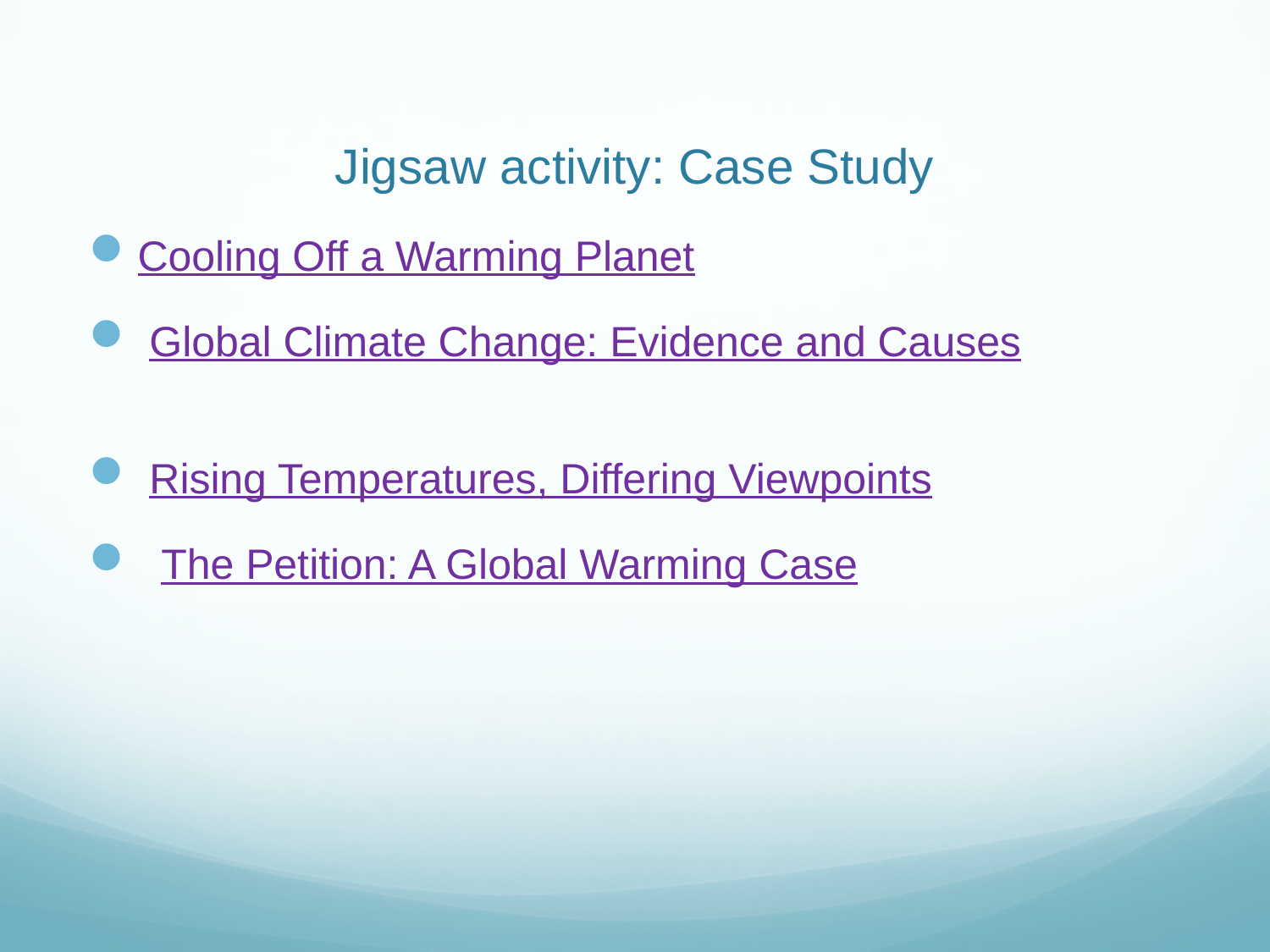

# Jigsaw activity: Case Study
Cooling Off a Warming Planet
 Global Climate Change: Evidence and Causes
 Rising Temperatures, Differing Viewpoints
  The Petition: A Global Warming Case